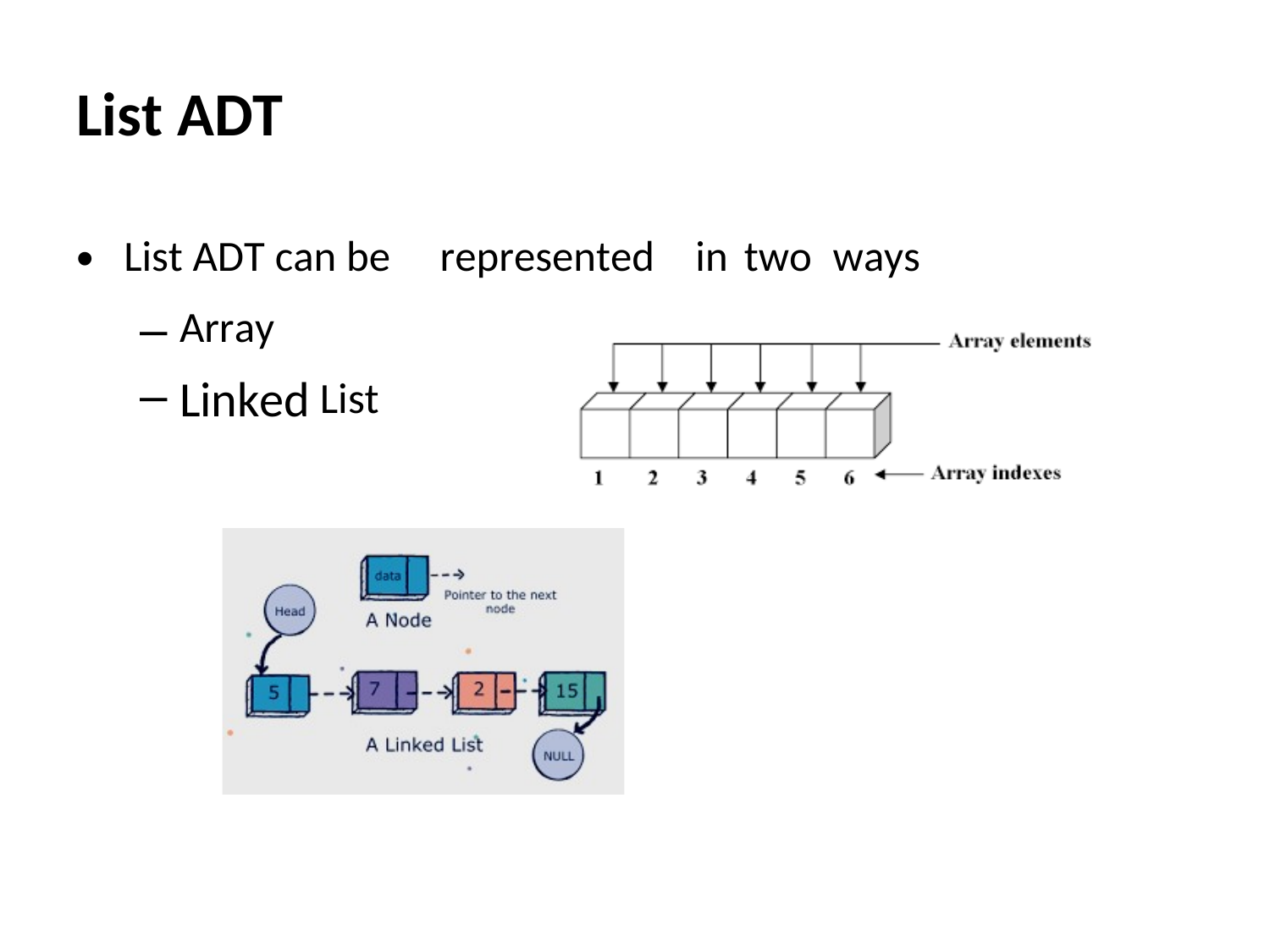

List ADT
•
List ADT can be
represented
in
two
ways
–
–
Array
Linked

List